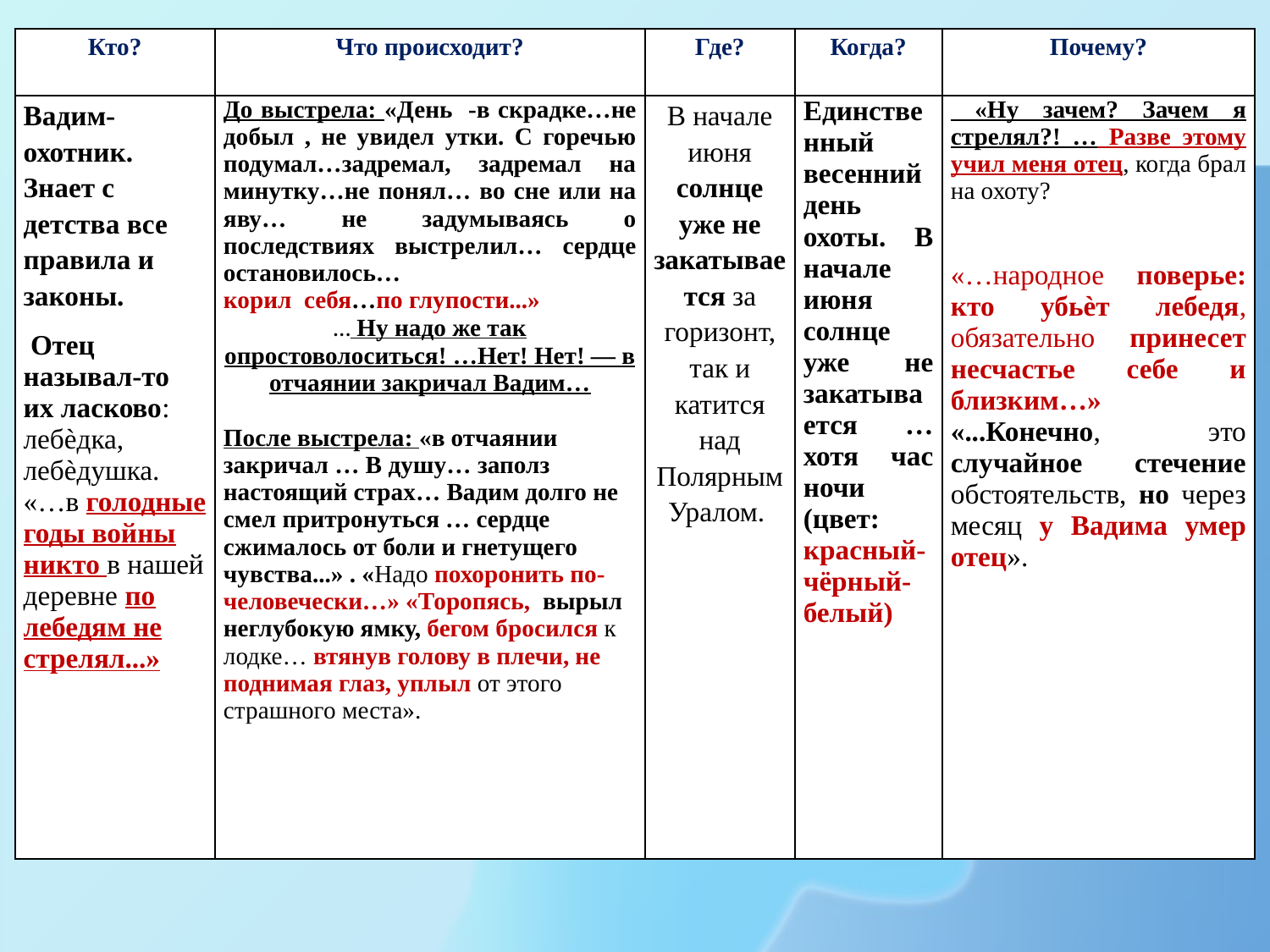

| Кто? | Что происходит? | Где? | Когда? | Почему? |
| --- | --- | --- | --- | --- |
| Вадим- охотник. Знает с детства все правила и законы. Отец называл-то их ласково: лебѐдка, лебѐдушка. «…в голодные годы войны никто в нашей деревне по лебедям не стрелял...» | До выстрела: «День -в скрадке…не добыл , не увидел утки. С горечью подумал…задремал, задремал на минутку…не понял… во сне или на яву… не задумываясь о последствиях выстрелил… сердце остановилось… корил себя…по глупости...» … Ну надо же так опростоволоситься! …Нет! Нет! — в отчаянии закричал Вадим… После выстрела: «в отчаянии закричал … В душу… заполз настоящий страх… Вадим долго не смел притронуться … сердце сжималось от боли и гнетущего чувства...» . «Надо похоронить по-человечески…» «Торопясь, вырыл неглубокую ямку, бегом бросился к лодке… втянув голову в плечи, не поднимая глаз, уплыл от этого страшного места». | В начале июня солнце уже не закатывается за горизонт, так и катится над Полярным Уралом. | Единственный весенний день охоты. В начале июня солнце уже не закатывается …хотя час ночи (цвет: красный- чёрный- белый) | «Ну зачем? Зачем я стрелял?! … Разве этому учил меня отец, когда брал на охоту? «…народное поверье: кто убьѐт лебедя, обязательно принесет несчастье себе и близким…» «...Конечно, это случайное стечение обстоятельств, но через месяц у Вадима умер отец». |